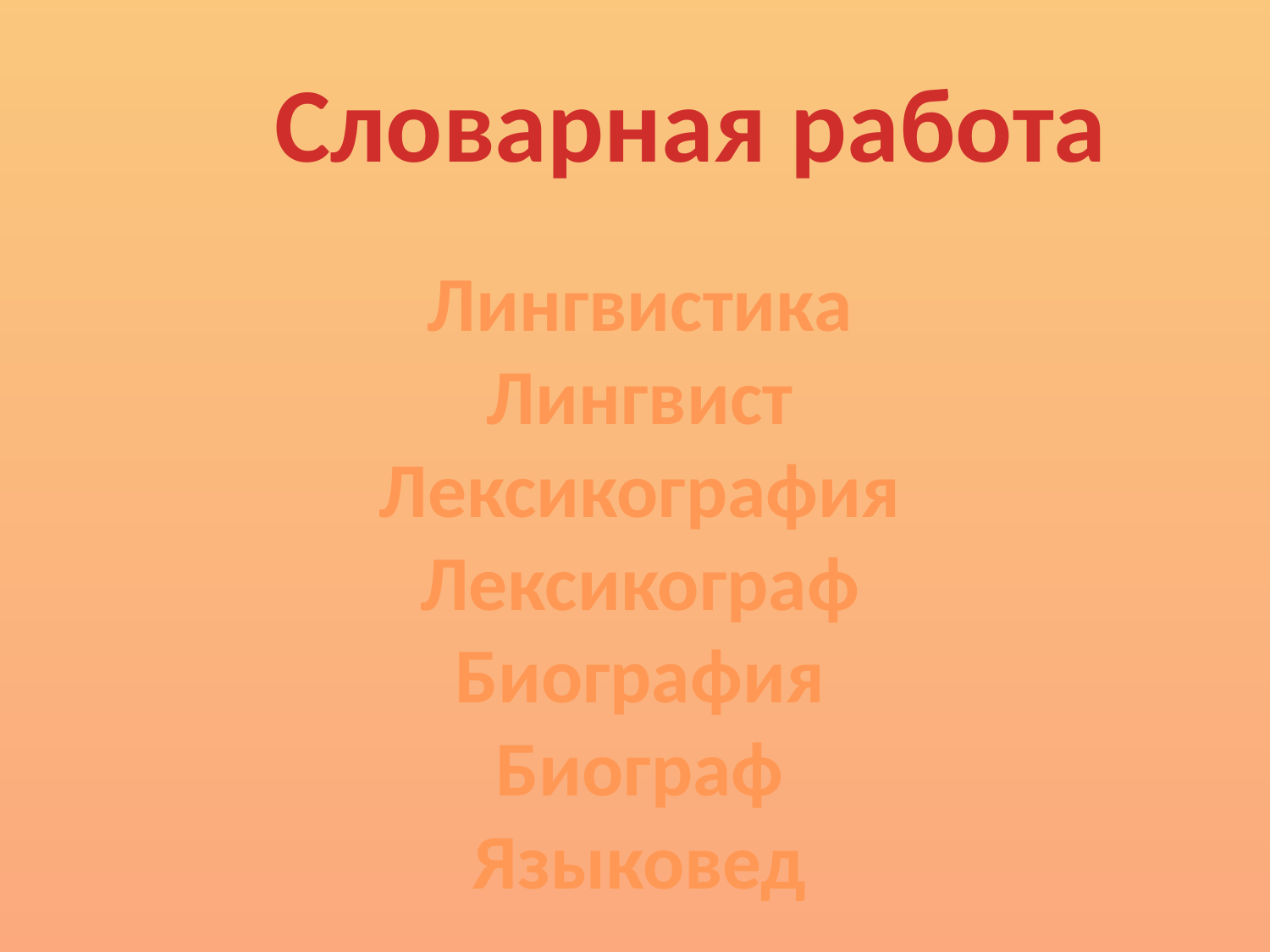

Словарная работа
#
Лингвистика
Лингвист
Лексикография
Лексикограф
Биография
Биограф
Языковед